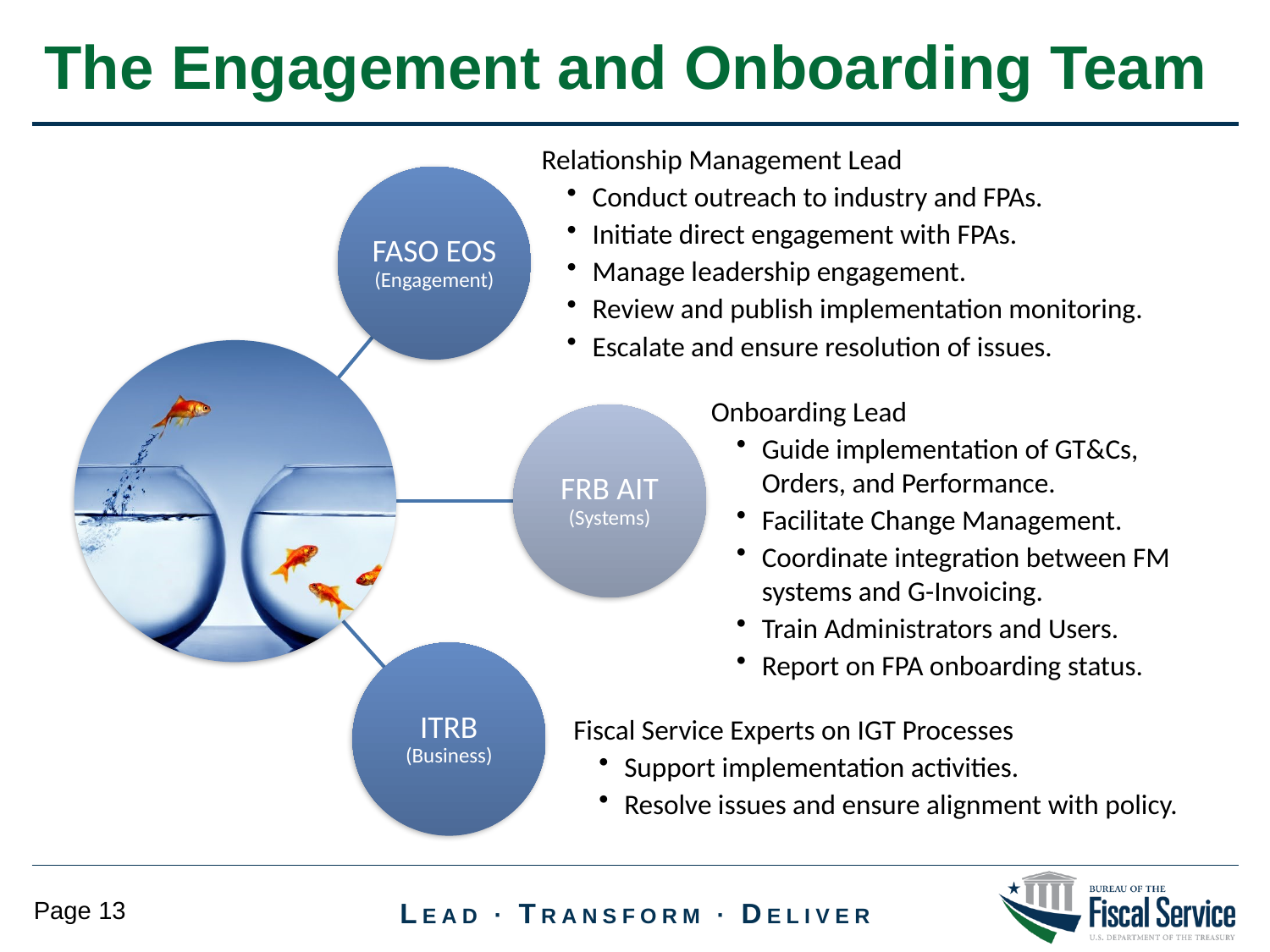

The Engagement and Onboarding Team
FASO EOS (Engagement)
FRB AIT (Systems)
ITRB (Business)
Relationship Management Lead
Conduct outreach to industry and FPAs.
Initiate direct engagement with FPAs.
Manage leadership engagement.
Review and publish implementation monitoring.
Escalate and ensure resolution of issues.
Onboarding Lead
Guide implementation of GT&Cs, Orders, and Performance.
Facilitate Change Management.
Coordinate integration between FM systems and G-Invoicing.
Train Administrators and Users.
Report on FPA onboarding status.
Fiscal Service Experts on IGT Processes
Support implementation activities.
Resolve issues and ensure alignment with policy.